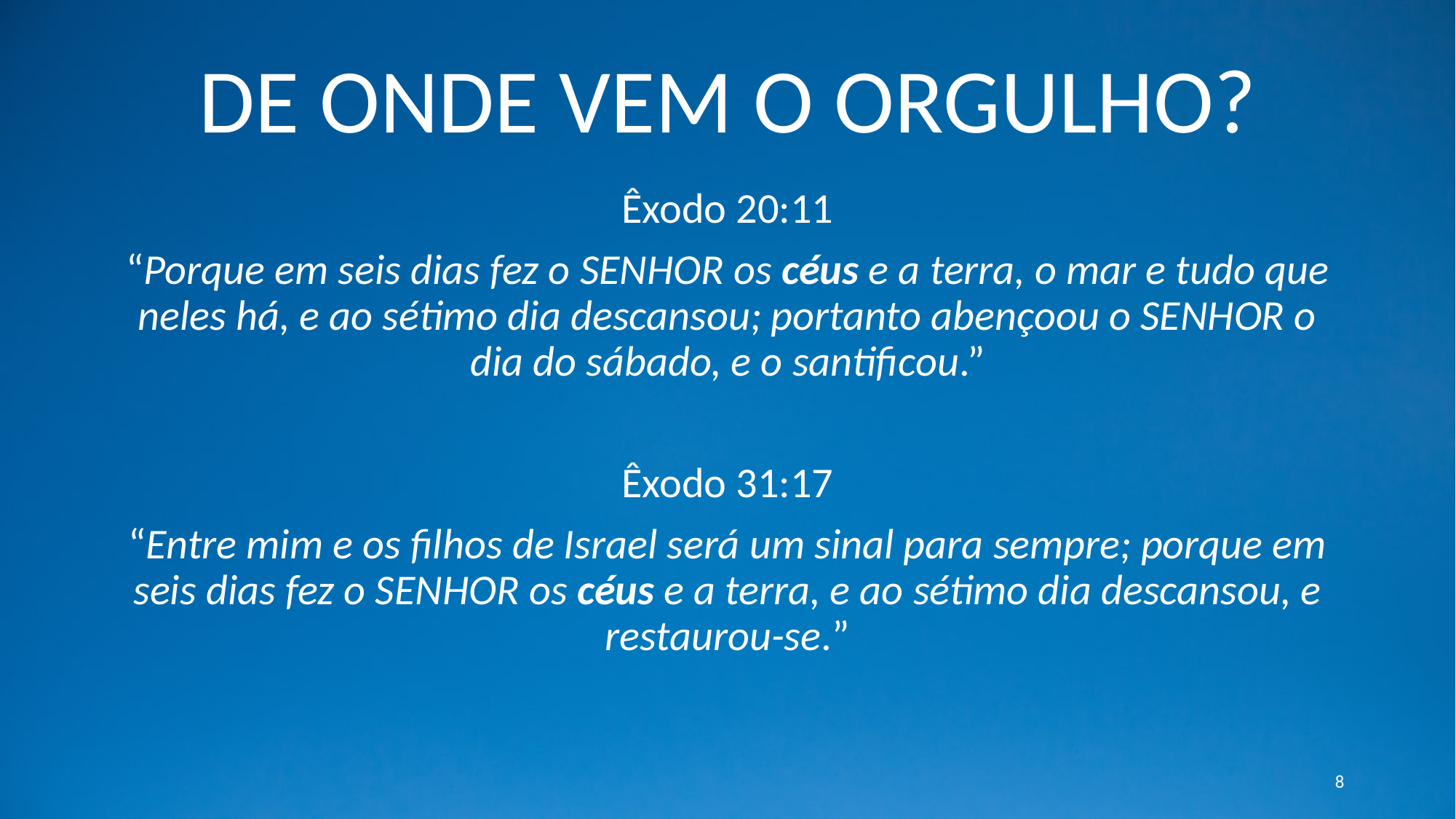

# DE ONDE VEM O ORGULHO?
Êxodo 20:11
“Porque em seis dias fez o SENHOR os céus e a terra, o mar e tudo que neles há, e ao sétimo dia descansou; portanto abençoou o SENHOR o dia do sábado, e o santificou.”

Êxodo 31:17
“Entre mim e os filhos de Israel será um sinal para sempre; porque em seis dias fez o SENHOR os céus e a terra, e ao sétimo dia descansou, e restaurou-se.”

8